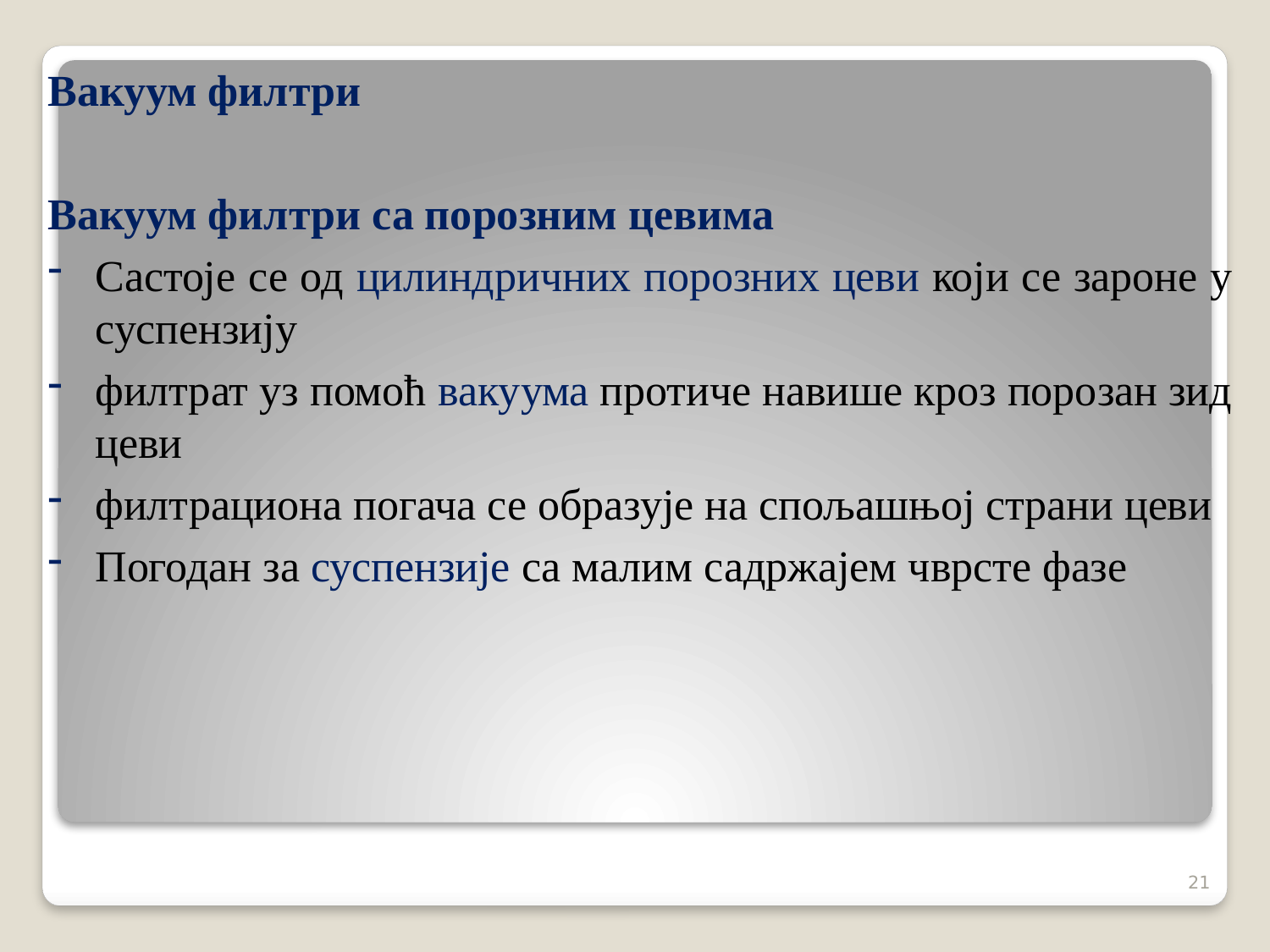

Вакуум филтри

Вакуум филтри са порозним цевима
Састоје се од цилиндричних порозних цеви који се зароне у суспензију
филтрат уз помоћ вакуума протиче навише кроз порозан зид цеви
филтрациона погача се образује на спољашњој страни цеви
Погодан за суспензије са малим садржајем чврсте фазе

21